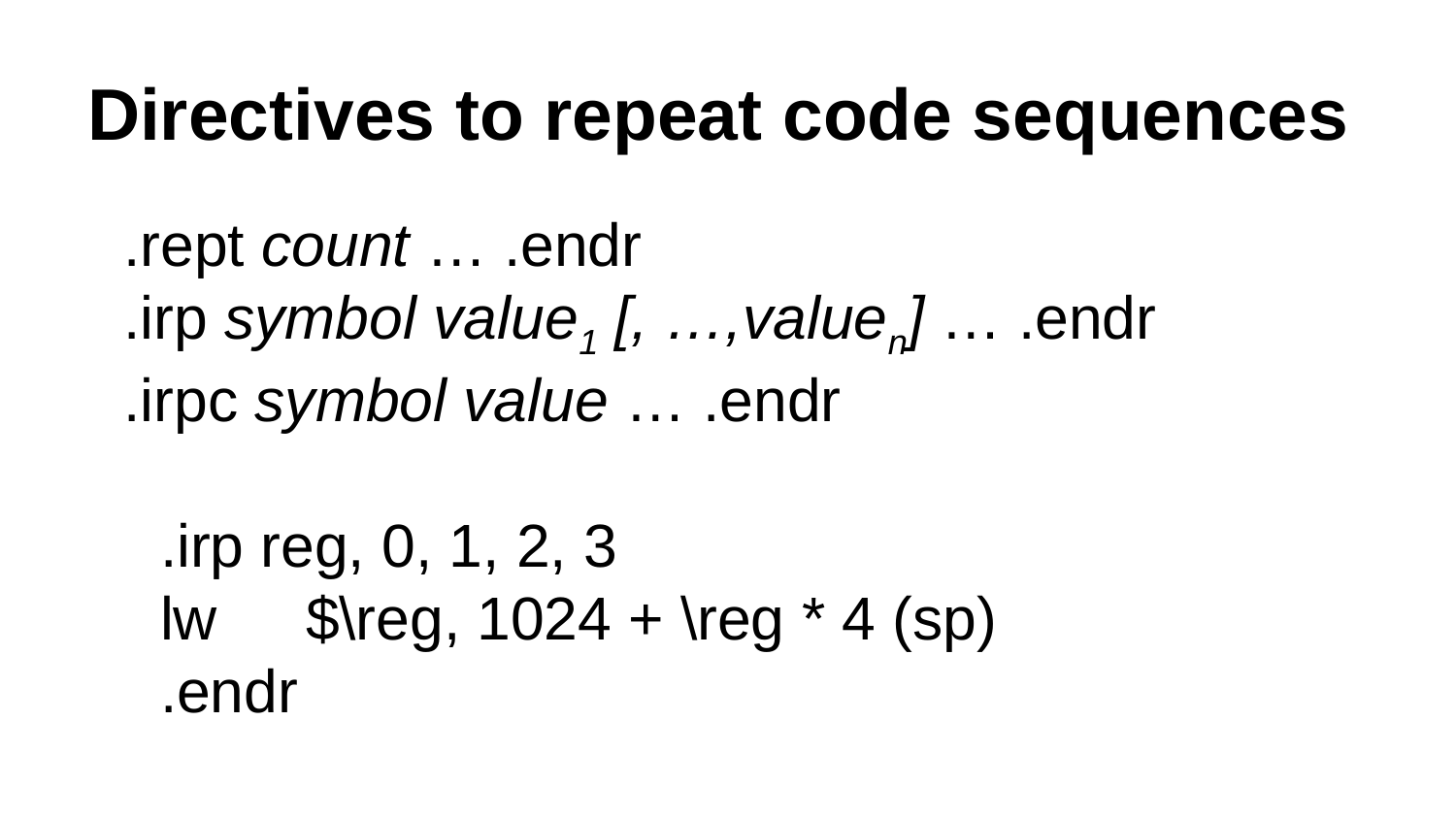

# Directives to repeat code sequences
.rept count … .endr
.irp symbol value1 [, …,valuen] … .endr
.irpc symbol value … .endr

	.irp reg, 0, 1, 2, 3
	lw	$\reg, 1024 + \reg * 4 (sp)
	.endr